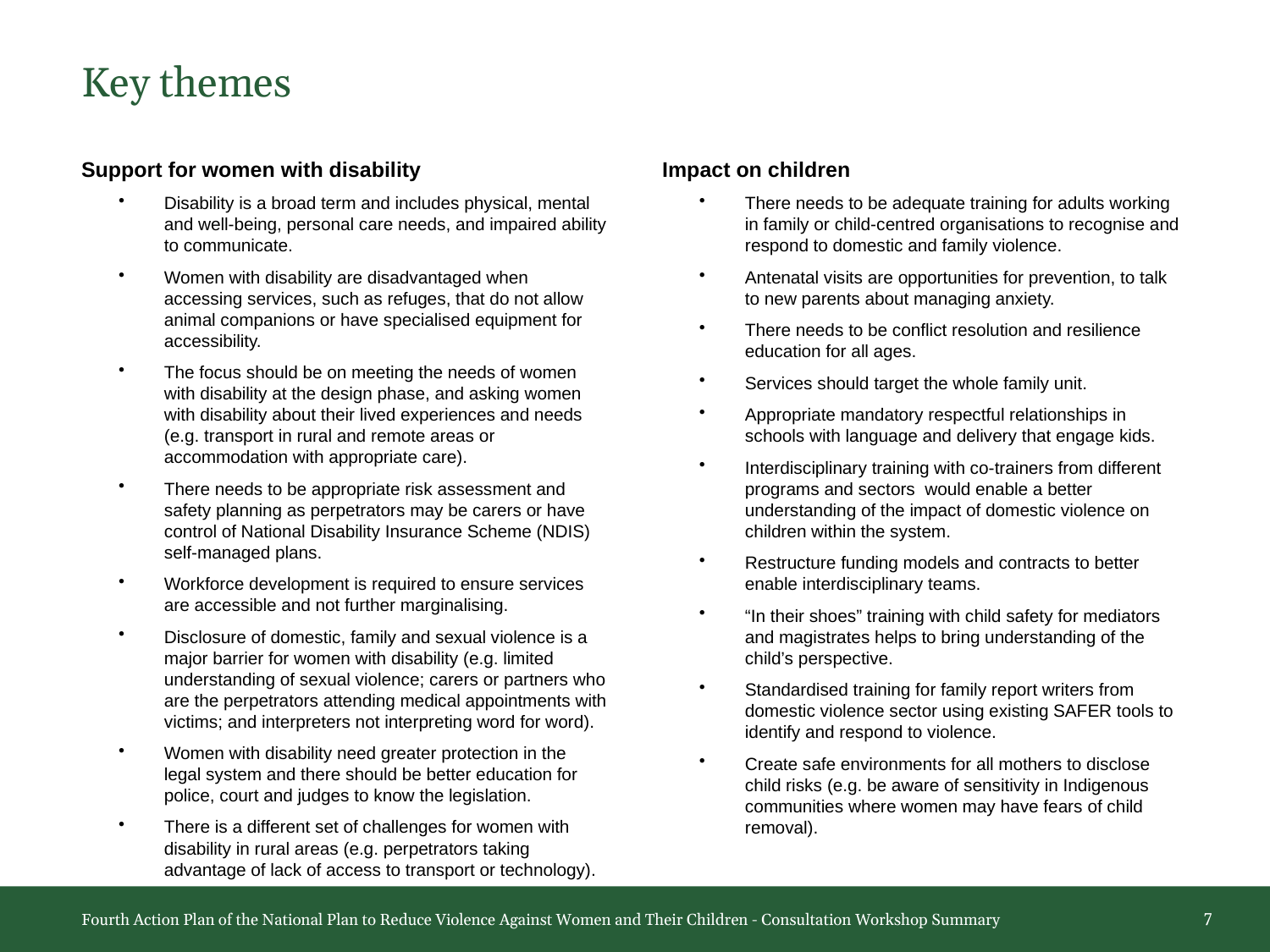

# Key themes
Support for women with disability
Disability is a broad term and includes physical, mental and well-being, personal care needs, and impaired ability to communicate.
Women with disability are disadvantaged when accessing services, such as refuges, that do not allow animal companions or have specialised equipment for accessibility.
The focus should be on meeting the needs of women with disability at the design phase, and asking women with disability about their lived experiences and needs (e.g. transport in rural and remote areas or accommodation with appropriate care).
There needs to be appropriate risk assessment and safety planning as perpetrators may be carers or have control of National Disability Insurance Scheme (NDIS) self-managed plans.
Workforce development is required to ensure services are accessible and not further marginalising.
Disclosure of domestic, family and sexual violence is a major barrier for women with disability (e.g. limited understanding of sexual violence; carers or partners who are the perpetrators attending medical appointments with victims; and interpreters not interpreting word for word).
Women with disability need greater protection in the legal system and there should be better education for police, court and judges to know the legislation.
There is a different set of challenges for women with disability in rural areas (e.g. perpetrators taking advantage of lack of access to transport or technology).
Impact on children
There needs to be adequate training for adults working in family or child-centred organisations to recognise and respond to domestic and family violence.
Antenatal visits are opportunities for prevention, to talk
to new parents about managing anxiety.
There needs to be conflict resolution and resilience education for all ages.
Services should target the whole family unit.
Appropriate mandatory respectful relationships in schools with language and delivery that engage kids.
Interdisciplinary training with co-trainers from different programs and sectors  would enable a better understanding of the impact of domestic violence on children within the system.
Restructure funding models and contracts to better enable interdisciplinary teams.
“In their shoes” training with child safety for mediators and magistrates helps to bring understanding of the child’s perspective.
Standardised training for family report writers from domestic violence sector using existing SAFER tools to identify and respond to violence.
Create safe environments for all mothers to disclose child risks (e.g. be aware of sensitivity in Indigenous communities where women may have fears of child removal).

7
Fourth Action Plan of the National Plan to Reduce Violence Against Women and Their Children - Consultation Workshop Summary